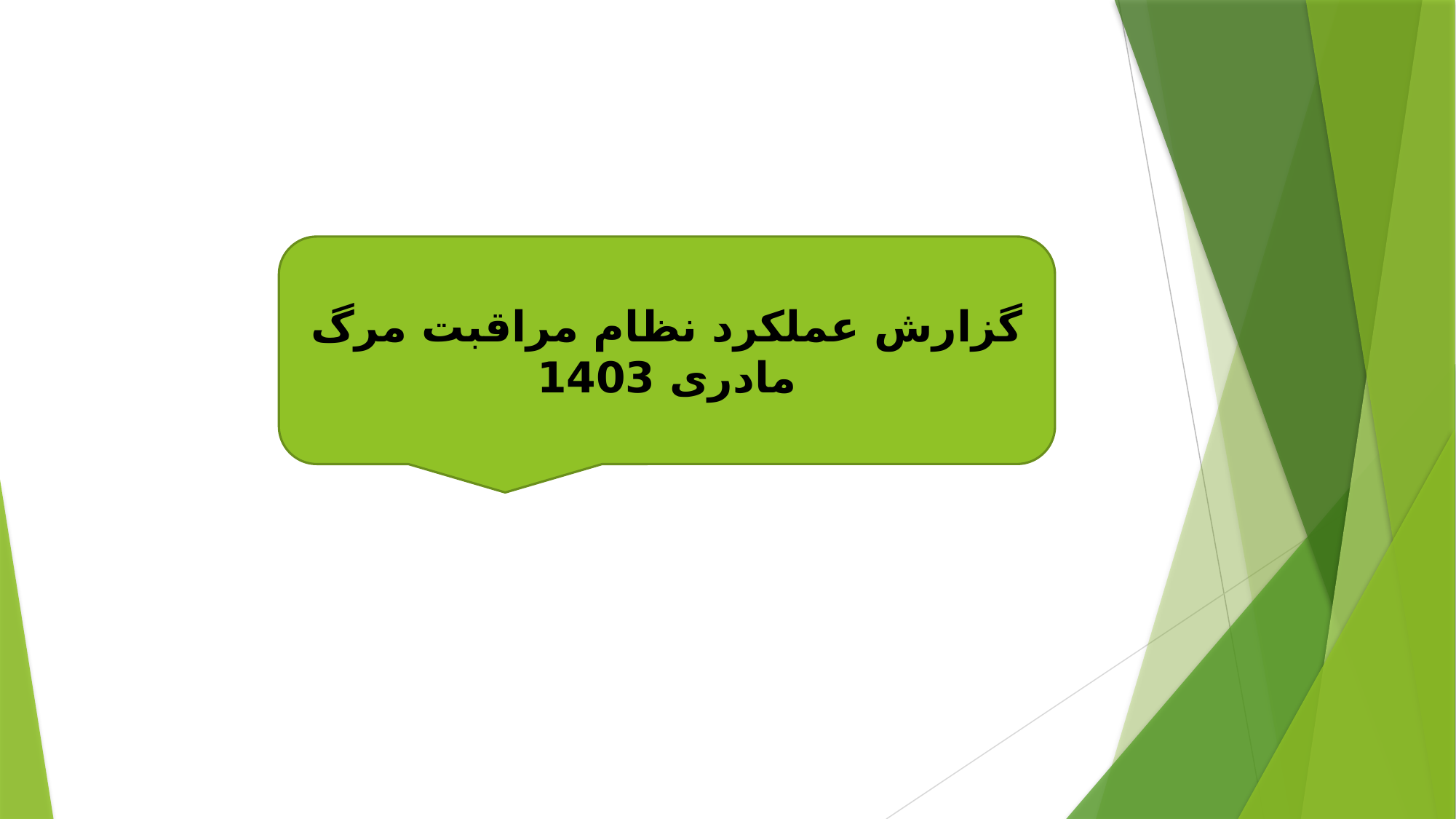

#

گزارش عملکرد نظام مراقبت مرگ مادری 1403